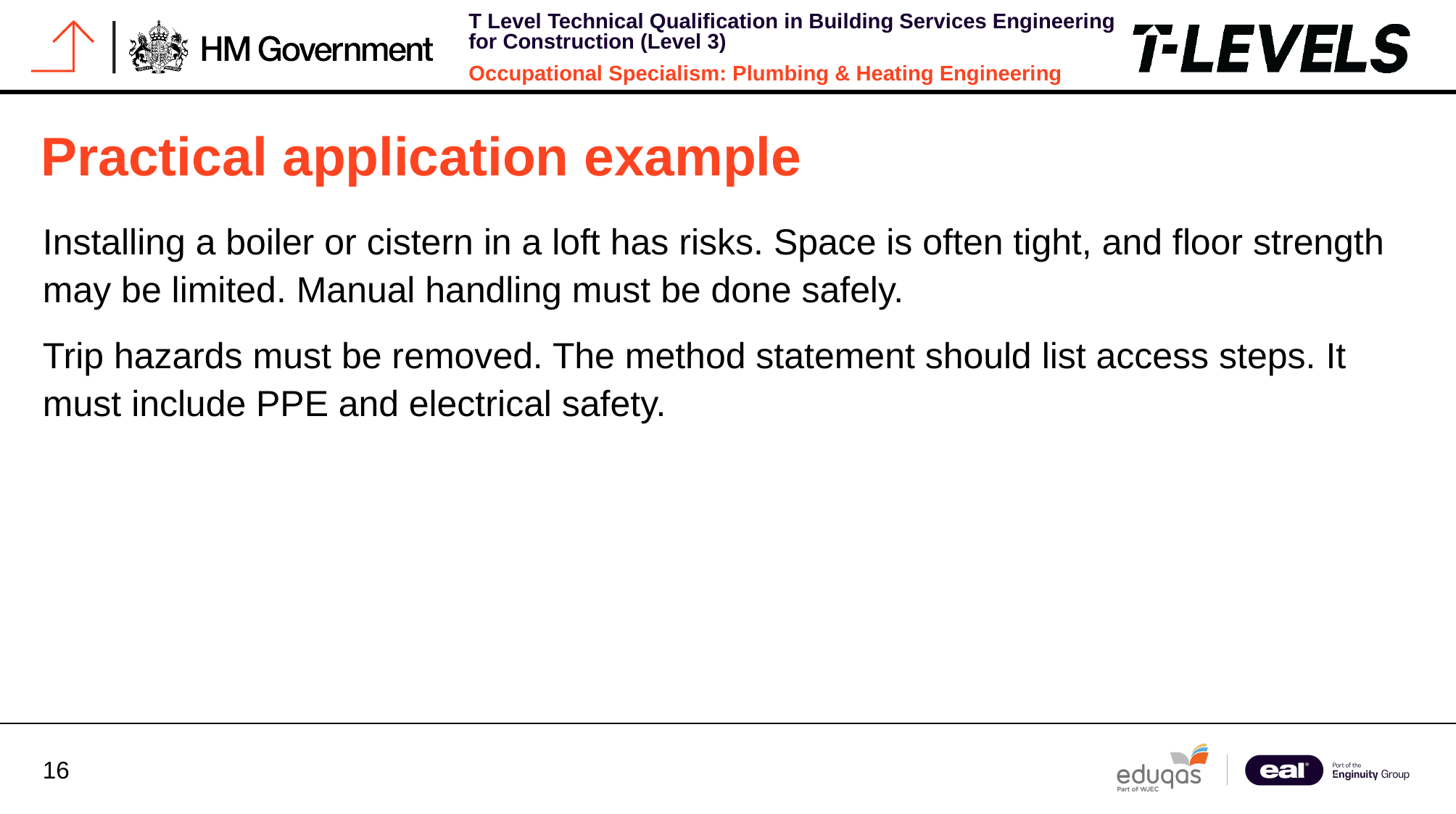

# Practical application example
Installing a boiler or cistern in a loft has risks. Space is often tight, and floor strength may be limited. Manual handling must be done safely.
Trip hazards must be removed. The method statement should list access steps. It must include PPE and electrical safety.